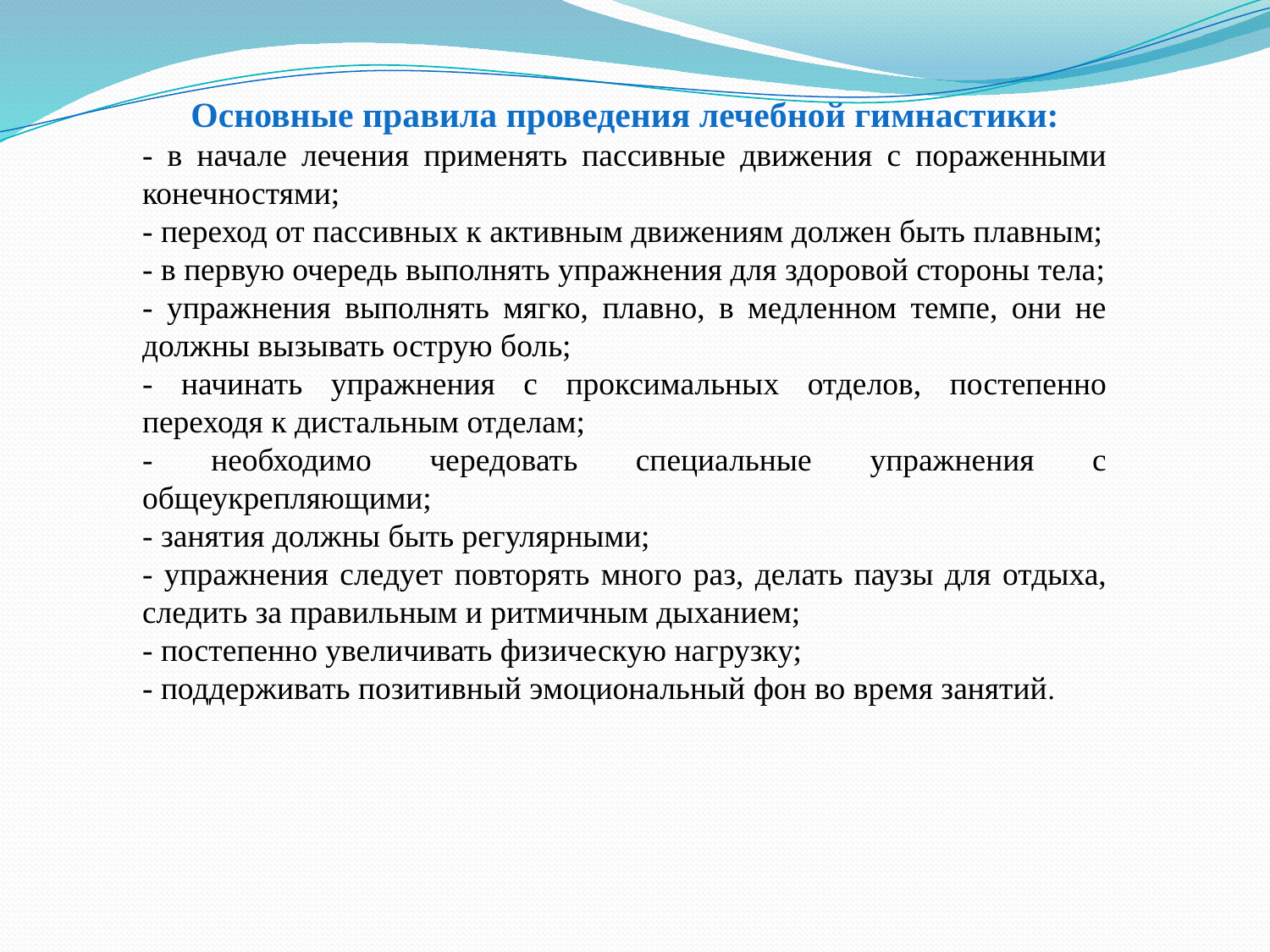

Основные правила проведения лечебной гимнастики:
- в начале лечения применять пассивные движения с пораженными конечностями;
- переход от пассивных к активным движениям должен быть плавным;
- в первую очередь выполнять упражнения для здоровой стороны тела;
- упражнения выполнять мягко, плавно, в медленном темпе, они не должны вызывать острую боль;
- начинать упражнения с проксимальных отделов, постепенно переходя к дистальным отделам;
- необходимо чередовать специальные упражнения с общеукрепляющими;
- занятия должны быть регулярными;
- упражнения следует повторять много раз, делать паузы для отдыха, следить за правильным и ритмичным дыханием;
- постепенно увеличивать физическую нагрузку;
- поддерживать позитивный эмоциональный фон во время занятий.